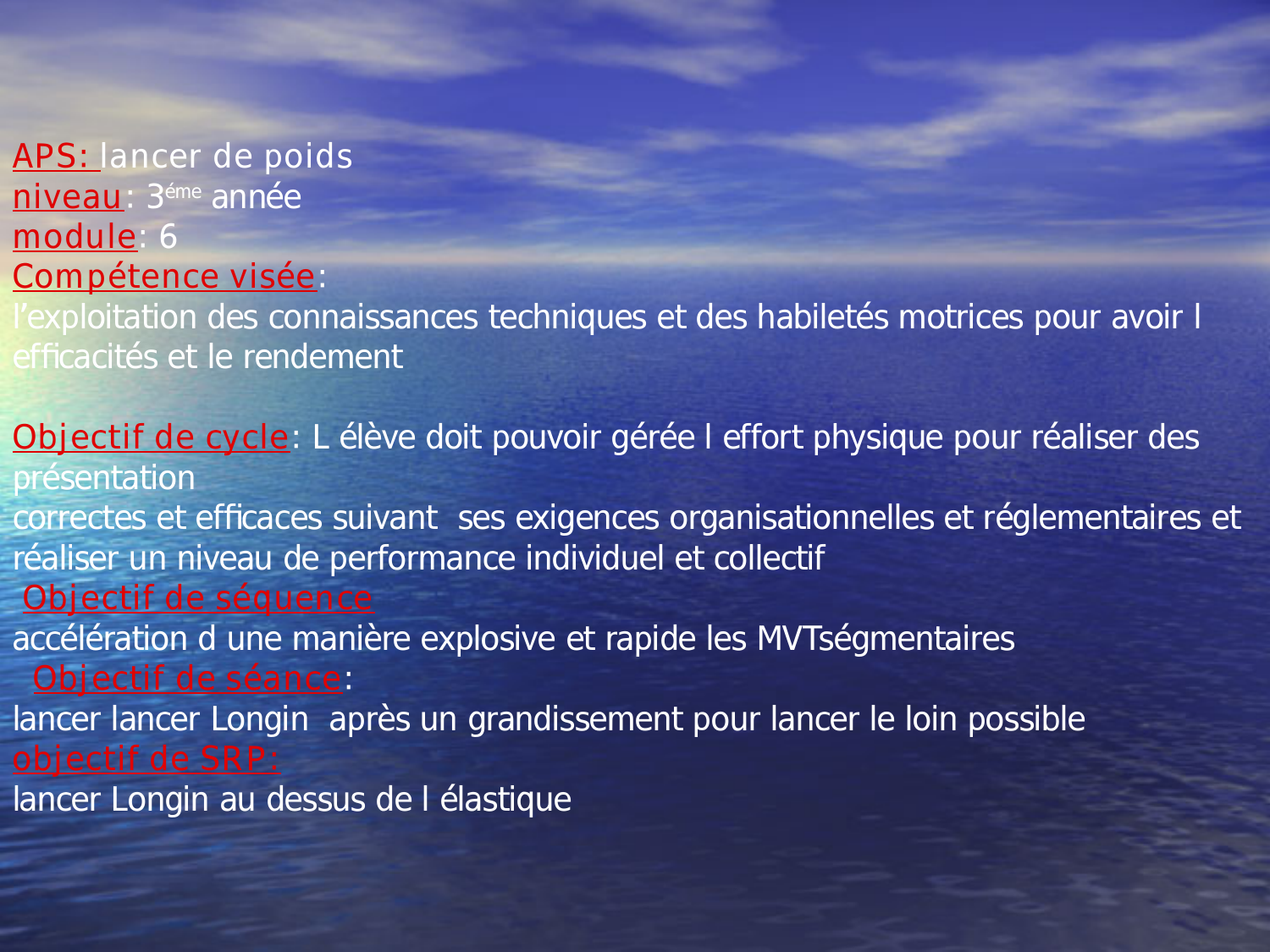

# APS: lancer de poids niveau: 3éme année module: 6 Compétence visée: l’exploitation des connaissances techniques et des habiletés motrices pour avoir l efficacités et le rendement Objectif de cycle: L élève doit pouvoir gérée l effort physique pour réaliser des présentation correctes et efficaces suivant  ses exigences organisationnelles et réglementaires et réaliser un niveau de performance individuel et collectif Objectif de séquence accélération d une manière explosive et rapide les MVTségmentaires Objectif de séance: lancer lancer Longin  après un grandissement pour lancer le loin possible objectif de SRP: lancer Longin au dessus de l élastique